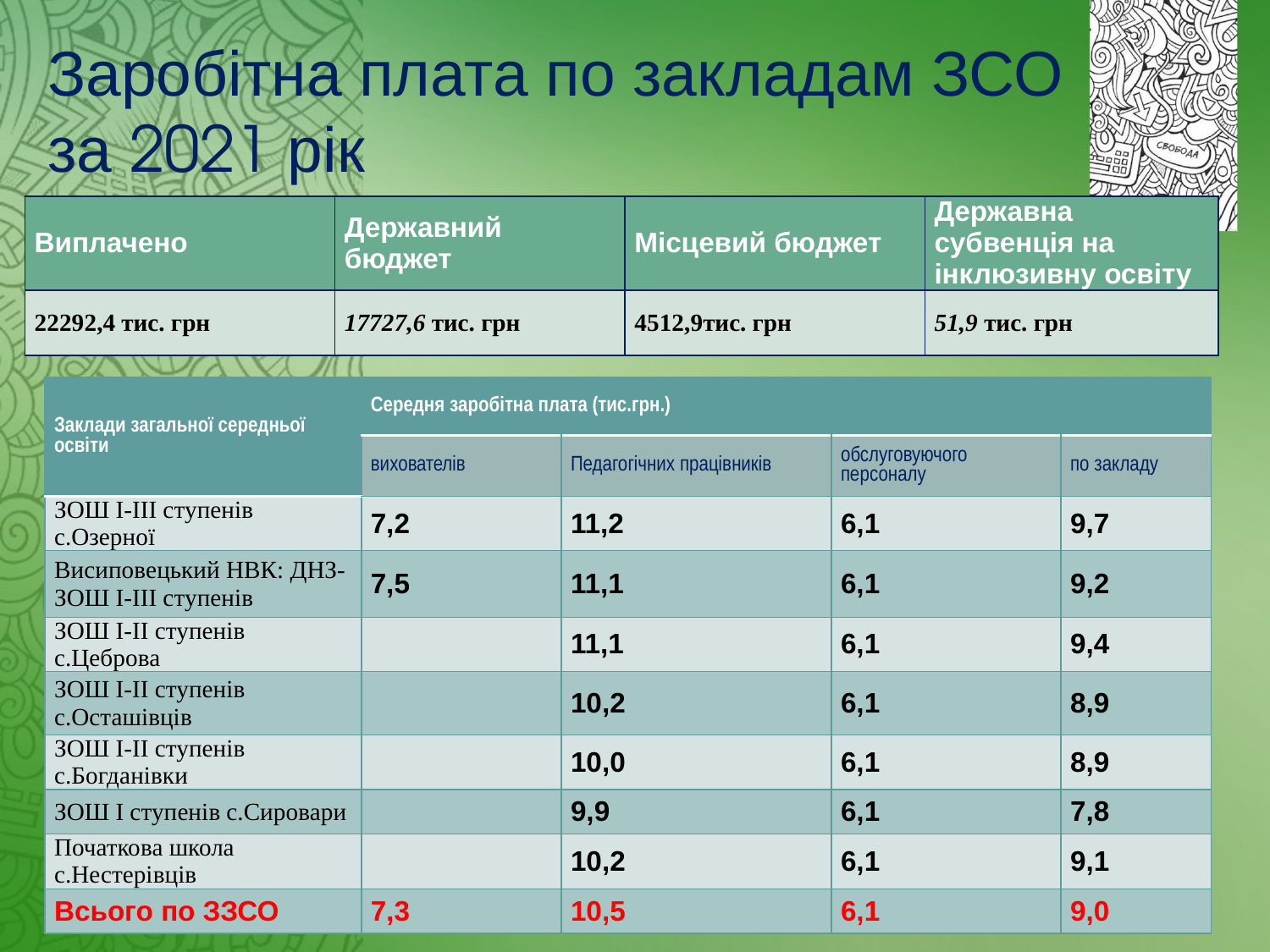

# Заробітна плата по закладам ЗСО за 2021 рік
| Виплачено | Державний бюджет | Місцевий бюджет | Державна субвенція на інклюзивну освіту |
| --- | --- | --- | --- |
| 22292,4 тис. грн | 17727,6 тис. грн | 4512,9тис. грн | 51,9 тис. грн |
| Заклади загальної середньої освіти | Середня заробітна плата (тис.грн.) |  |  |  |
| --- | --- | --- | --- | --- |
|  | вихователів | Педагогічних працівників | обслуговуючого персоналу | по закладу |
| ЗОШ І-ІІІ ступенів с.Озерної | 7,2 | 11,2 | 6,1 | 9,7 |
| Висиповецький НВК: ДНЗ-ЗОШ І-ІІІ ступенів | 7,5 | 11,1 | 6,1 | 9,2 |
| ЗОШ І-ІІ ступенів с.Цеброва |  | 11,1 | 6,1 | 9,4 |
| ЗОШ І-ІІ ступенів с.Осташівців |  | 10,2 | 6,1 | 8,9 |
| ЗОШ І-ІІ ступенів с.Богданівки |  | 10,0 | 6,1 | 8,9 |
| ЗОШ І ступенів с.Сировари |  | 9,9 | 6,1 | 7,8 |
| Початкова школа с.Нестерівців |  | 10,2 | 6,1 | 9,1 |
| Всього по ЗЗСО | 7,3 | 10,5 | 6,1 | 9,0 |